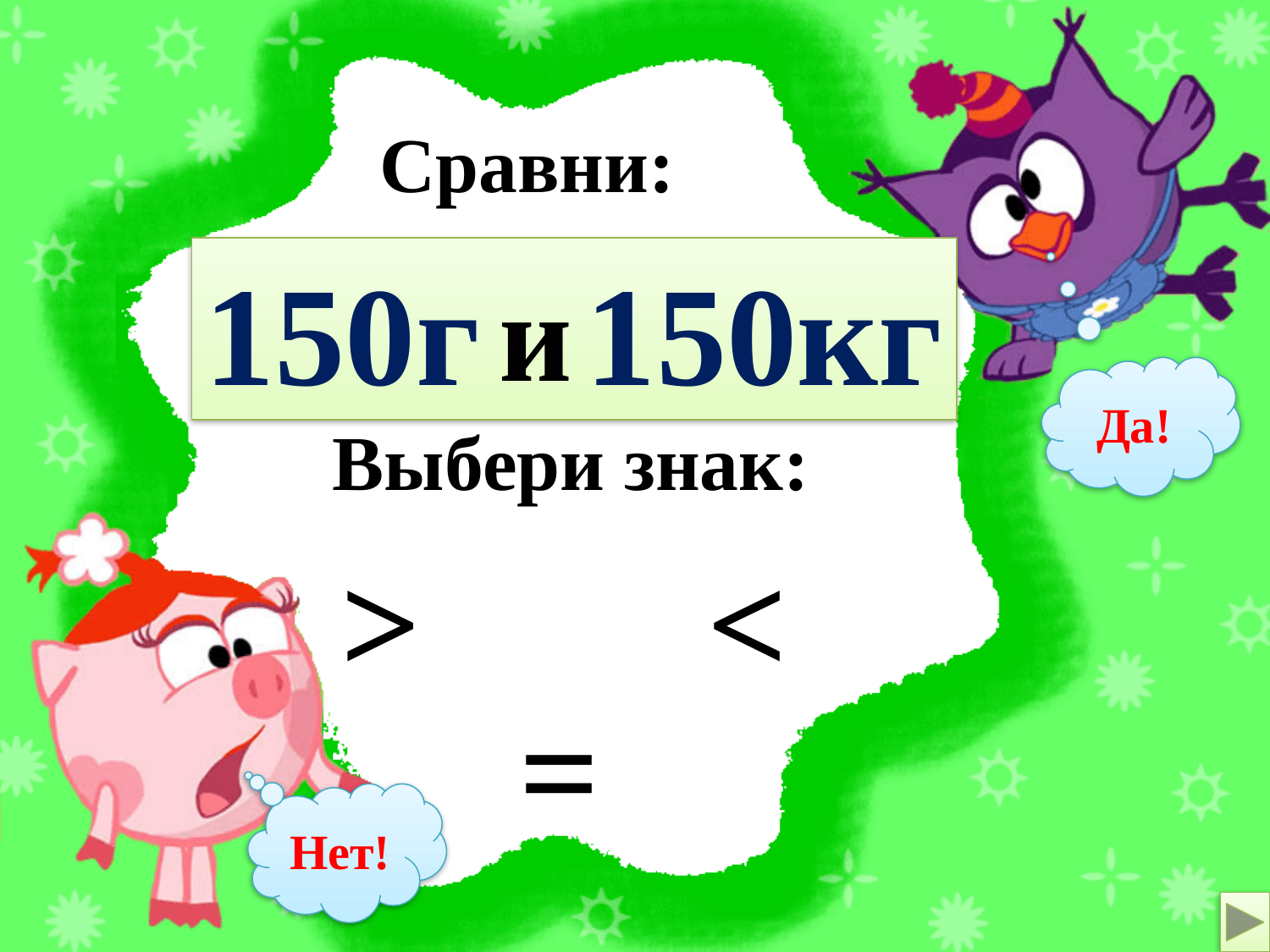

Сравни:
150г   150кг
и
Да!
Выбери знак:
>
<
=
Нет!